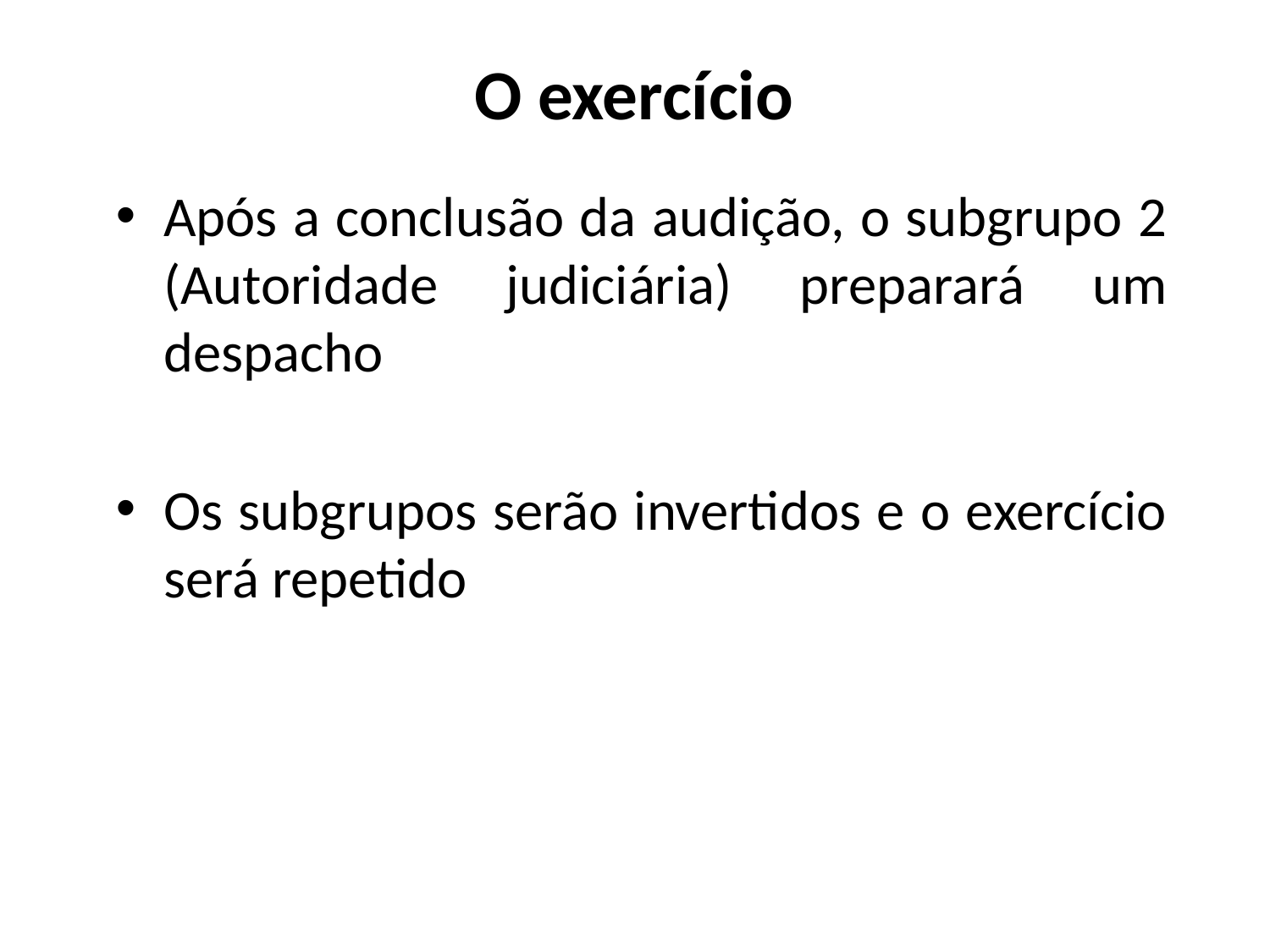

O exercício
Após a conclusão da audição, o subgrupo 2 (Autoridade judiciária) preparará um despacho

Os subgrupos serão invertidos e o exercício será repetido